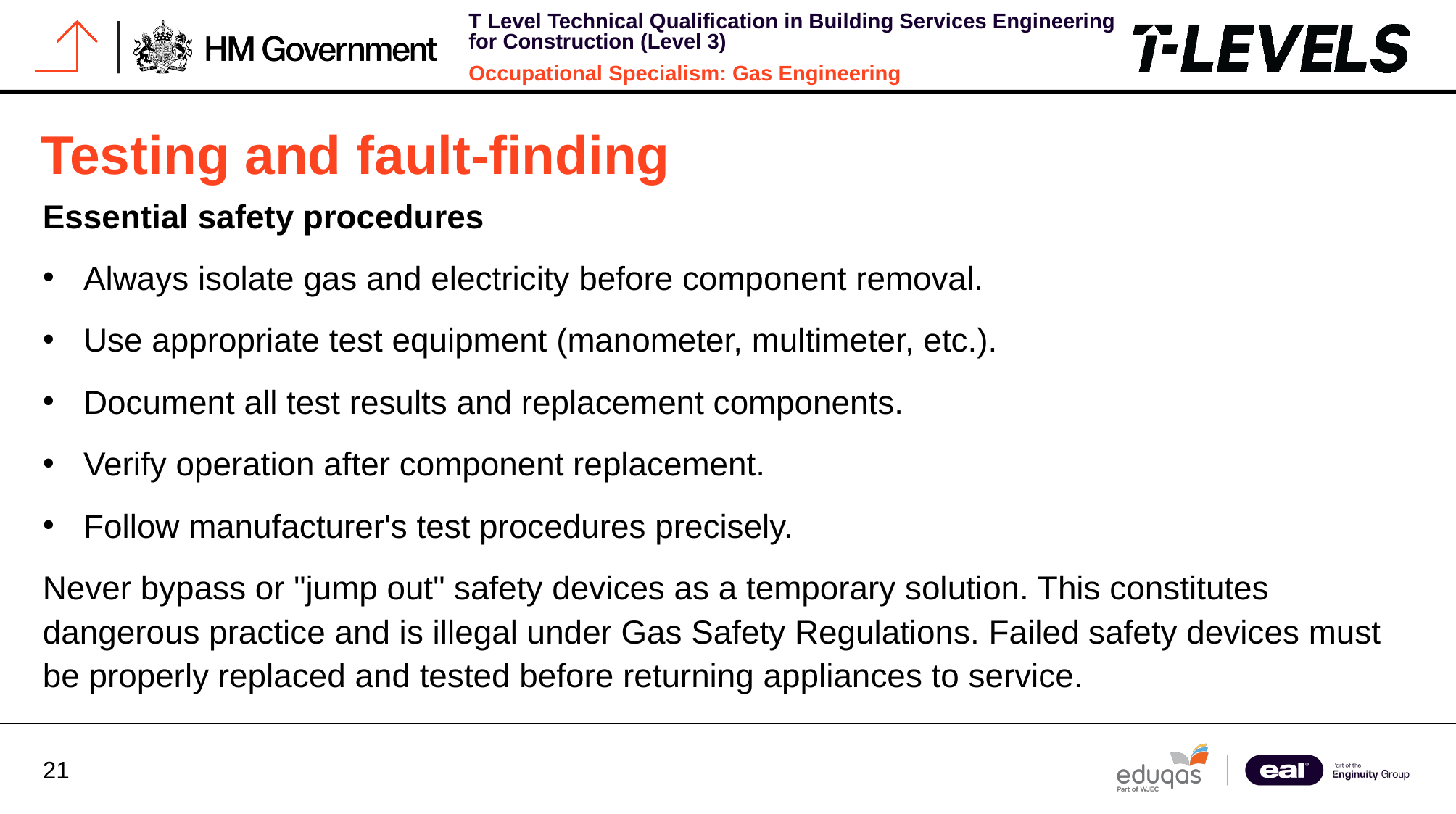

# Testing and fault-finding
Essential safety procedures
Always isolate gas and electricity before component removal.
Use appropriate test equipment (manometer, multimeter, etc.).
Document all test results and replacement components.
Verify operation after component replacement.
Follow manufacturer's test procedures precisely.
Never bypass or "jump out" safety devices as a temporary solution. This constitutes dangerous practice and is illegal under Gas Safety Regulations. Failed safety devices must be properly replaced and tested before returning appliances to service.